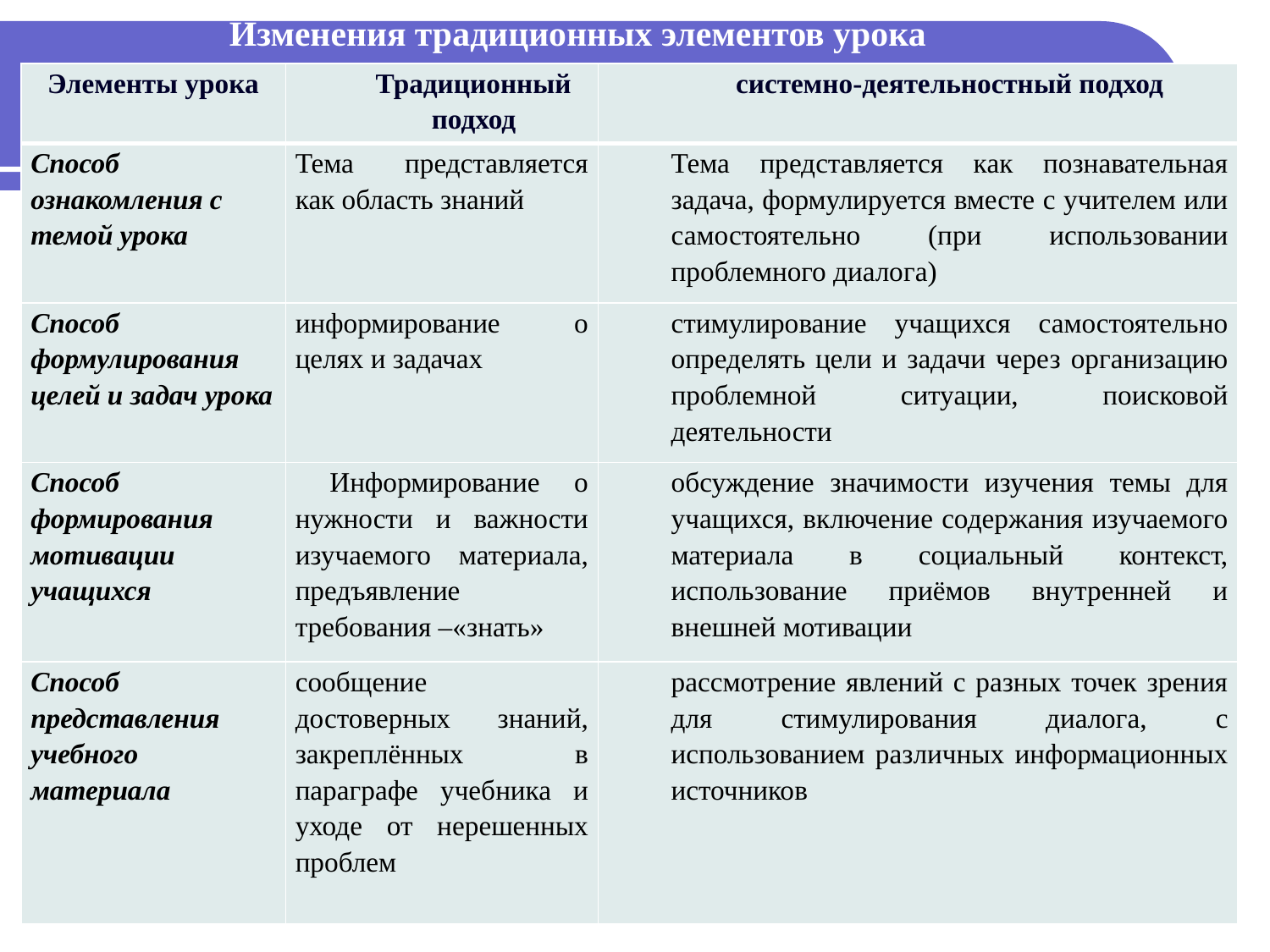

# Изменения традиционных элементов урока
| Элементы урока | Традиционный подход | системно-деятельностный подход |
| --- | --- | --- |
| Способ ознакомления с темой урока | Тема представляется как область знаний | Тема представляется как познавательная задача, формулируется вместе с учителем или самостоятельно (при использовании проблемного диалога) |
| Способ формулирования целей и задач урока | информирование о целях и задачах | стимулирование учащихся самостоятельно определять цели и задачи через организацию проблемной ситуации, поисковой деятельности |
| Способ формирования мотивации учащихся | Информирование о нужности и важности изучаемого материала, предъявление требования –«знать» | обсуждение значимости изучения темы для учащихся, включение содержания изучаемого материала в социальный контекст, использование приёмов внутренней и внешней мотивации |
| Способ представления учебного материала | сообщение достоверных знаний, закреплённых в параграфе учебника и уходе от нерешенных проблем | рассмотрение явлений с разных точек зрения для стимулирования диалога, с использованием различных информационных источников |